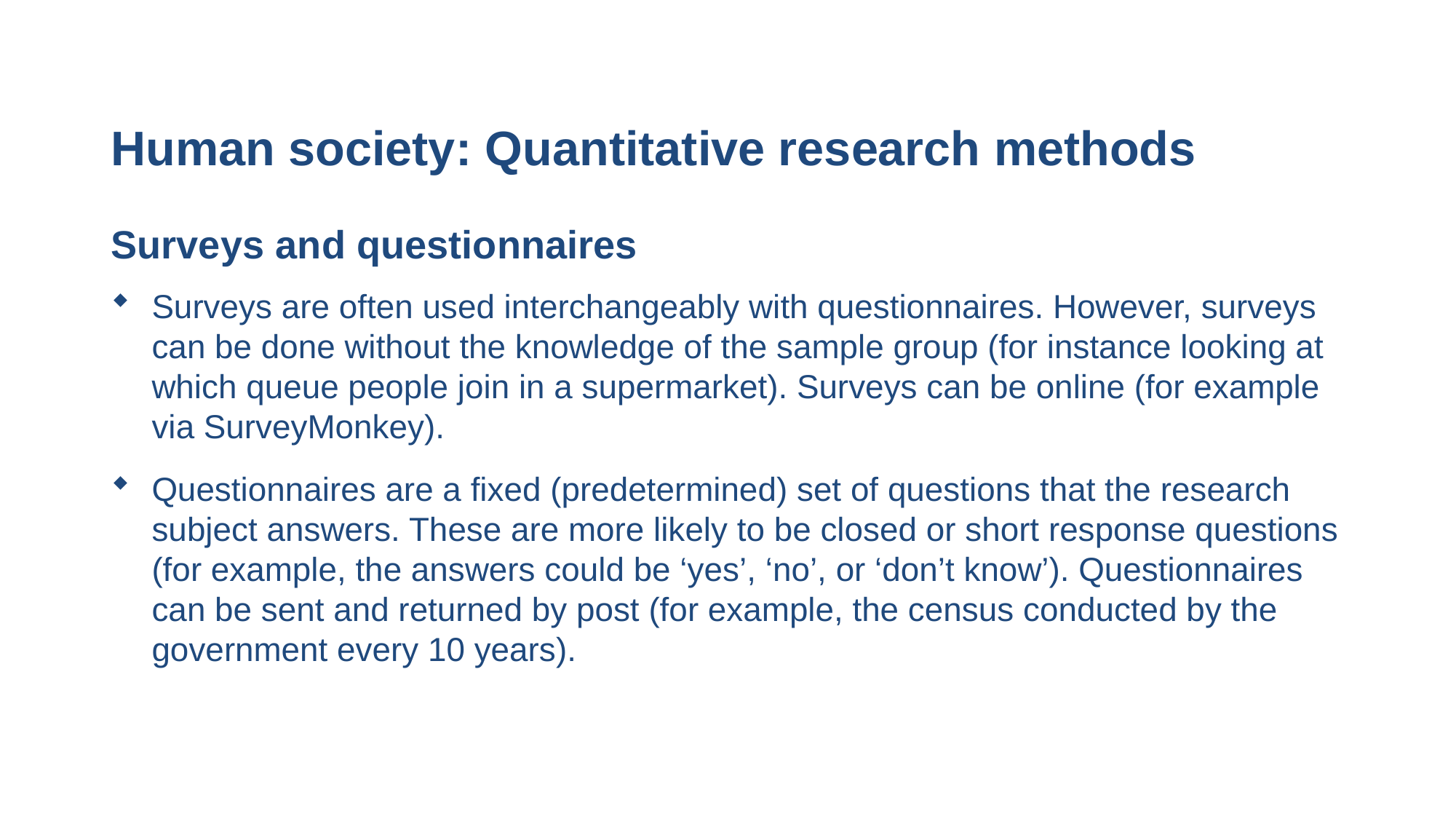

# Human society: Quantitative research methods
Surveys and questionnaires
Surveys are often used interchangeably with questionnaires. However, surveys can be done without the knowledge of the sample group (for instance looking at which queue people join in a supermarket). Surveys can be online (for example via SurveyMonkey).
Questionnaires are a fixed (predetermined) set of questions that the research subject answers. These are more likely to be closed or short response questions (for example, the answers could be ‘yes’, ‘no’, or ‘don’t know’). Questionnaires can be sent and returned by post (for example, the census conducted by the government every 10 years).